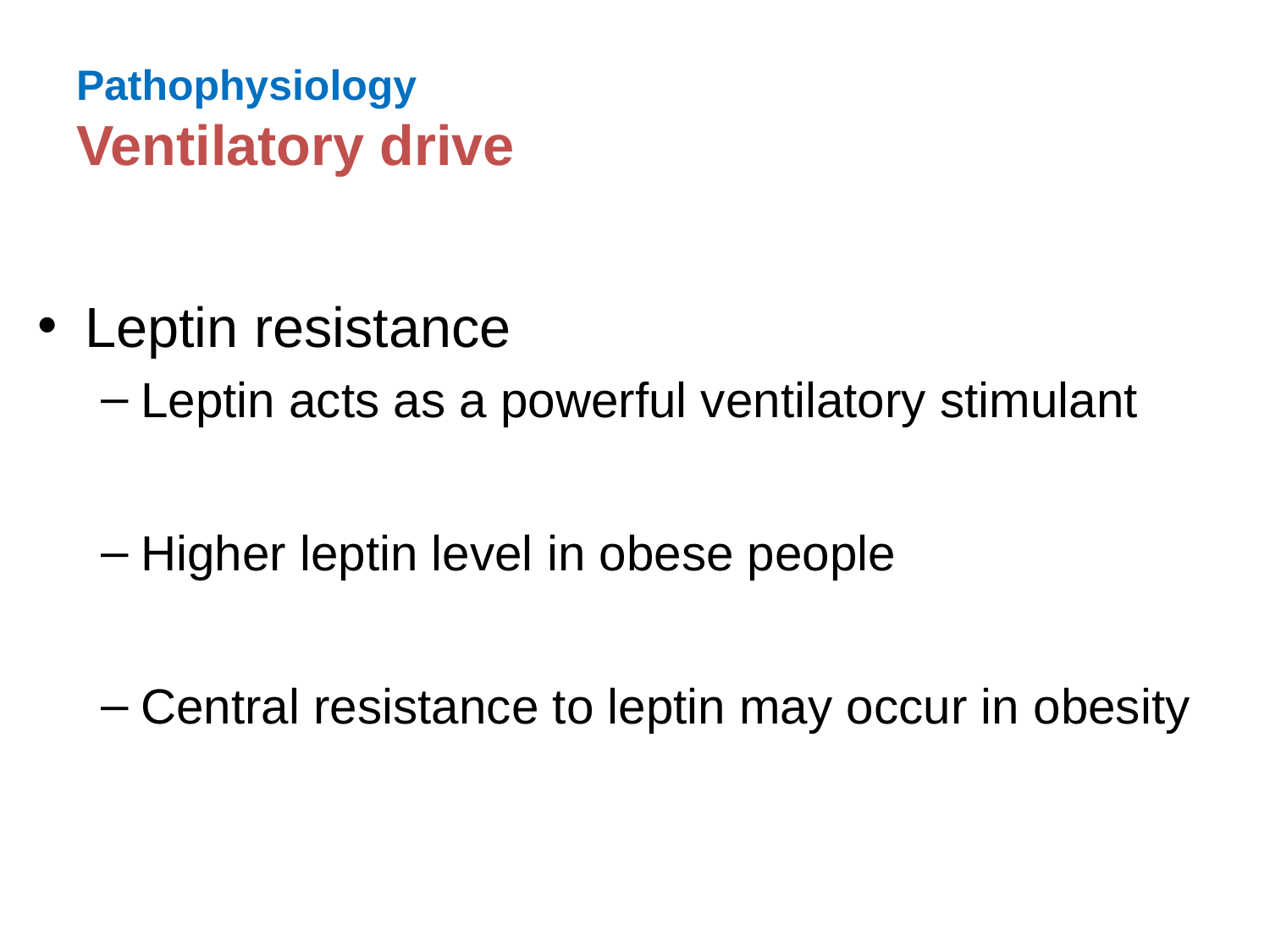

# Pathophysiology Ventilatory drive

Leptin resistance
Leptin acts as a powerful ventilatory stimulant

Higher leptin level in obese people

Central resistance to leptin may occur in obesity